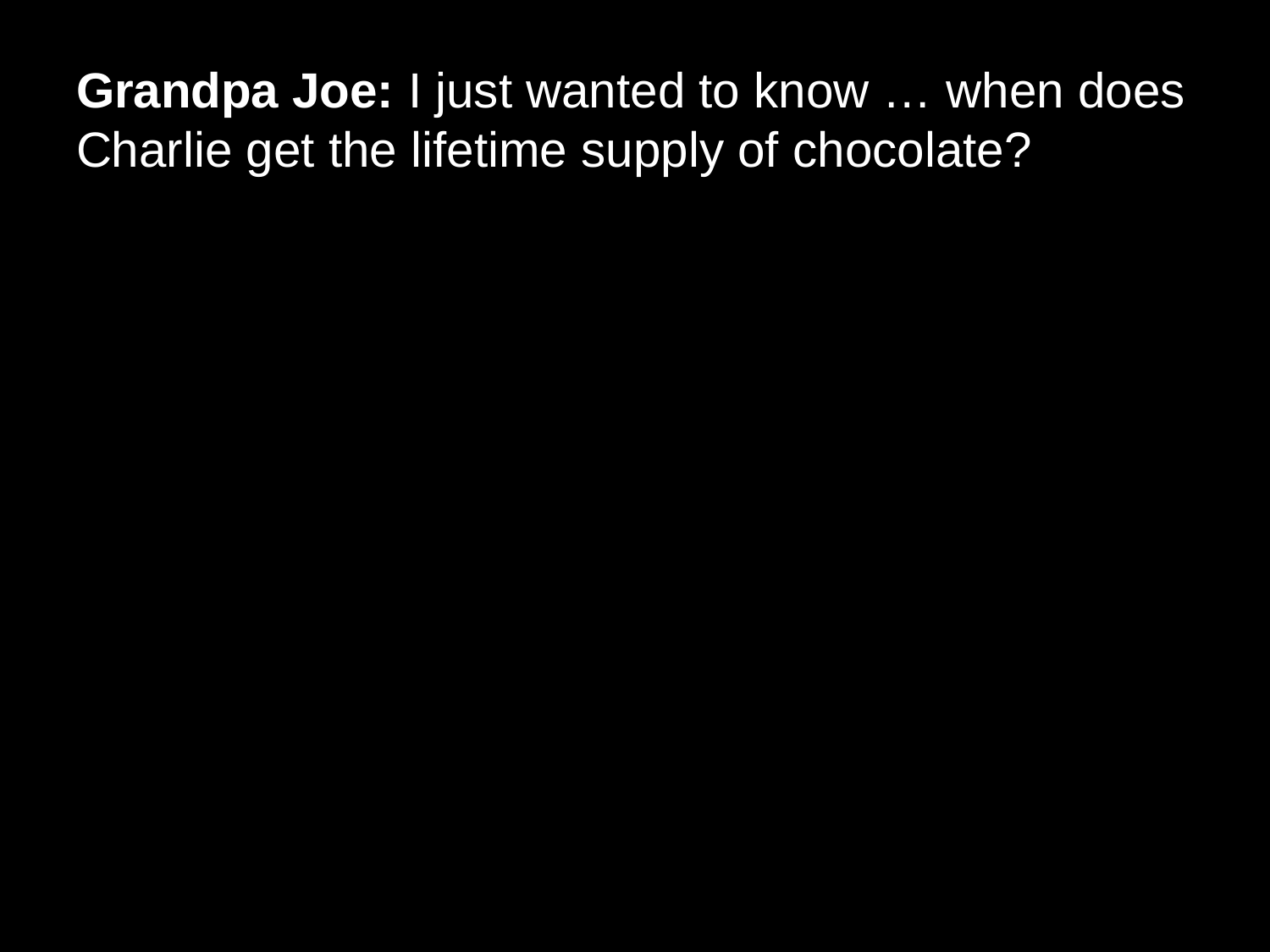

# Grandpa Joe: I just wanted to know … when does Charlie get the lifetime supply of chocolate?